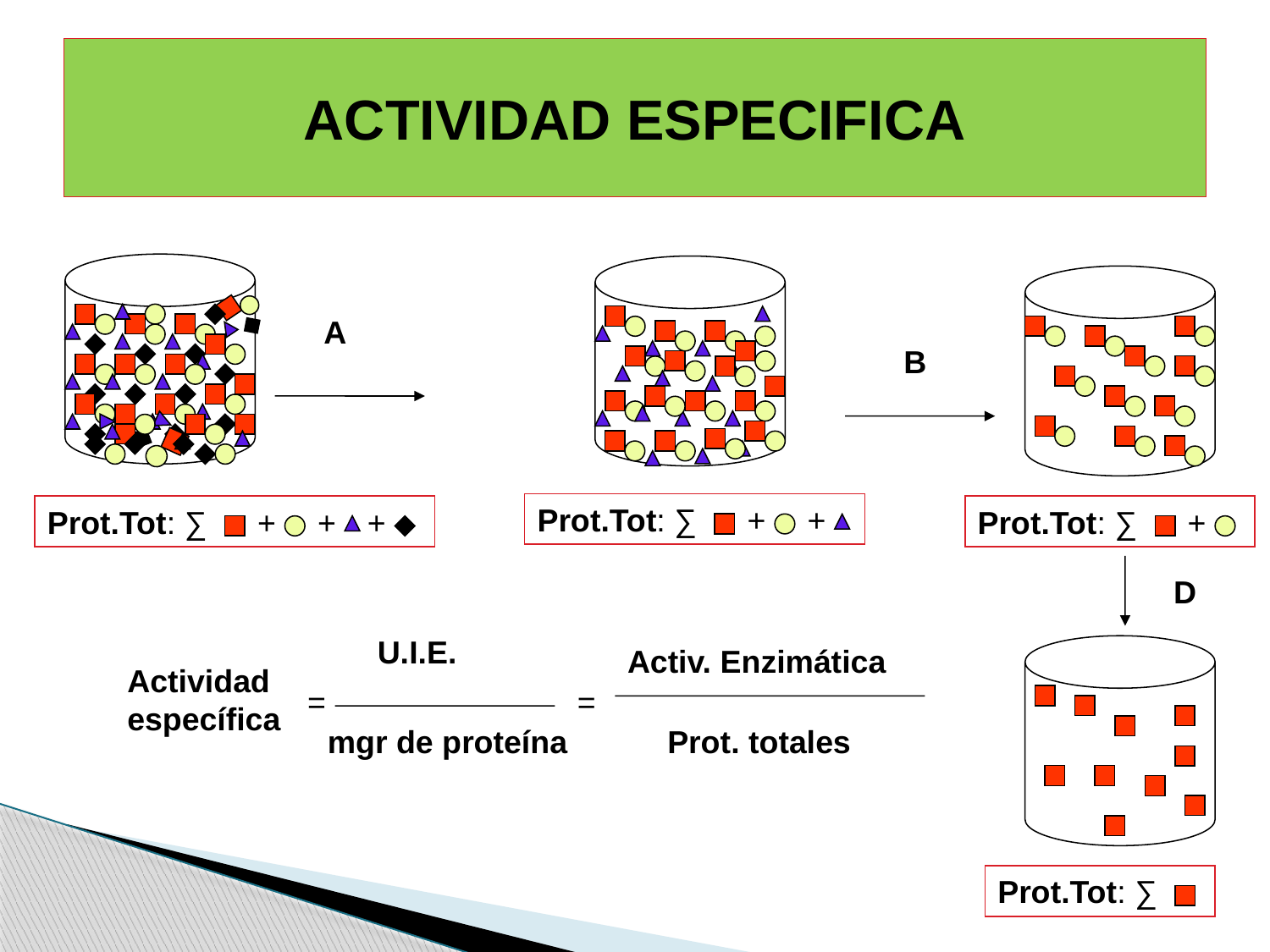

# ACTIVIDAD ESPECIFICA

A

B

Prot.Tot: ∑
+
+

Prot.Tot: ∑
+
+

+
Prot.Tot: ∑
+

D
U.I.E.
Activ. Enzimática
Actividad
específica
=
=

mgr de proteína
Prot. totales

Prot.Tot: ∑